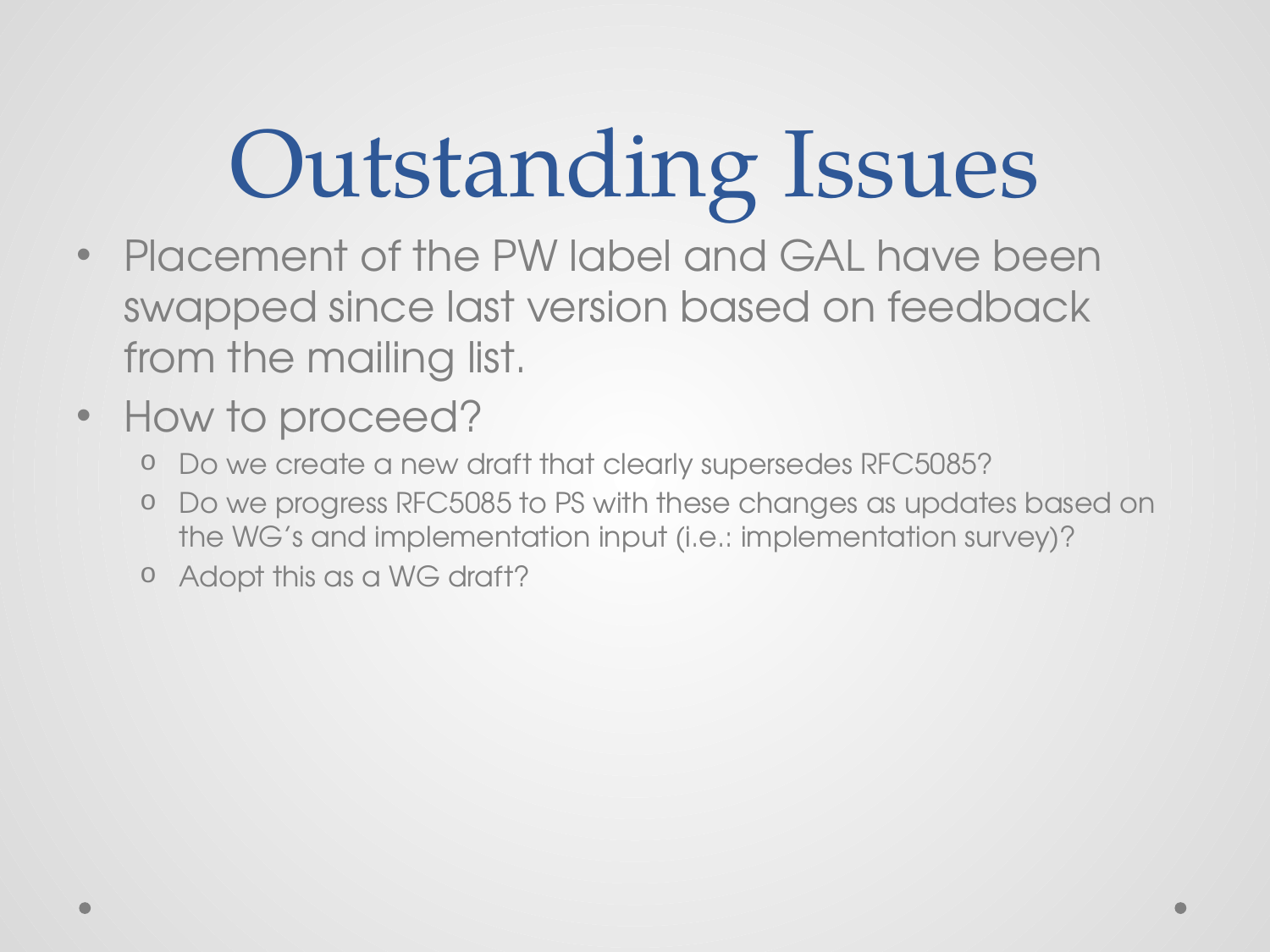

# Outstanding Issues
Placement of the PW label and GAL have been swapped since last version based on feedback from the mailing list.
How to proceed?
Do we create a new draft that clearly supersedes RFC5085?
Do we progress RFC5085 to PS with these changes as updates based on the WG’s and implementation input (i.e.: implementation survey)?
Adopt this as a WG draft?